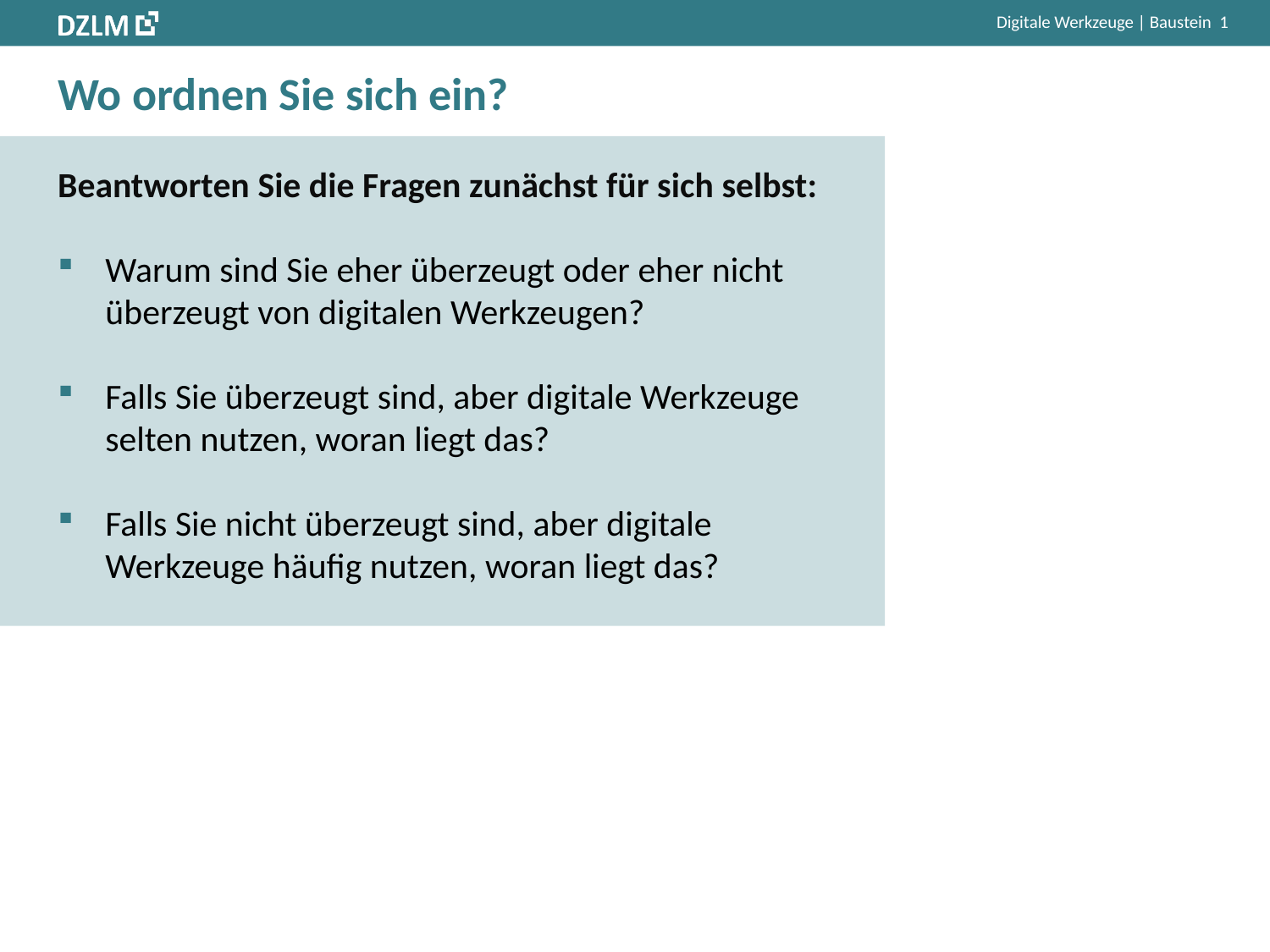

# Wo ordnen Sie sich ein?

Beantworten Sie die Fragen zunächst für sich selbst:

Warum sind Sie eher überzeugt oder eher nicht überzeugt von digitalen Werkzeugen?

Falls Sie überzeugt sind, aber digitale Werkzeuge selten nutzen, woran liegt das?

Falls Sie nicht überzeugt sind, aber digitale Werkzeuge häufig nutzen, woran liegt das?